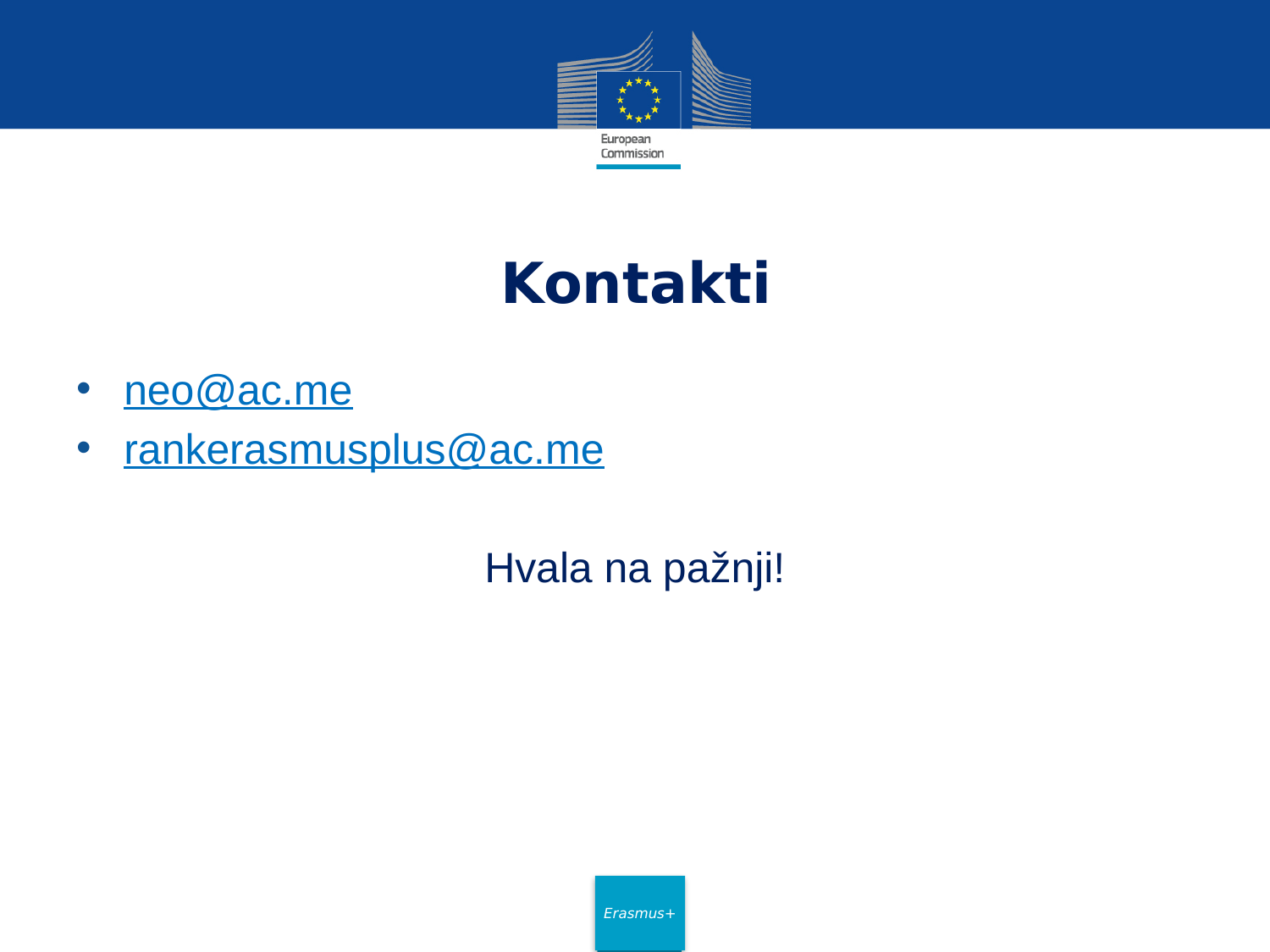

# Kontakti
neo@ac.me
rankerasmusplus@ac.me

Hvala na pažnji!